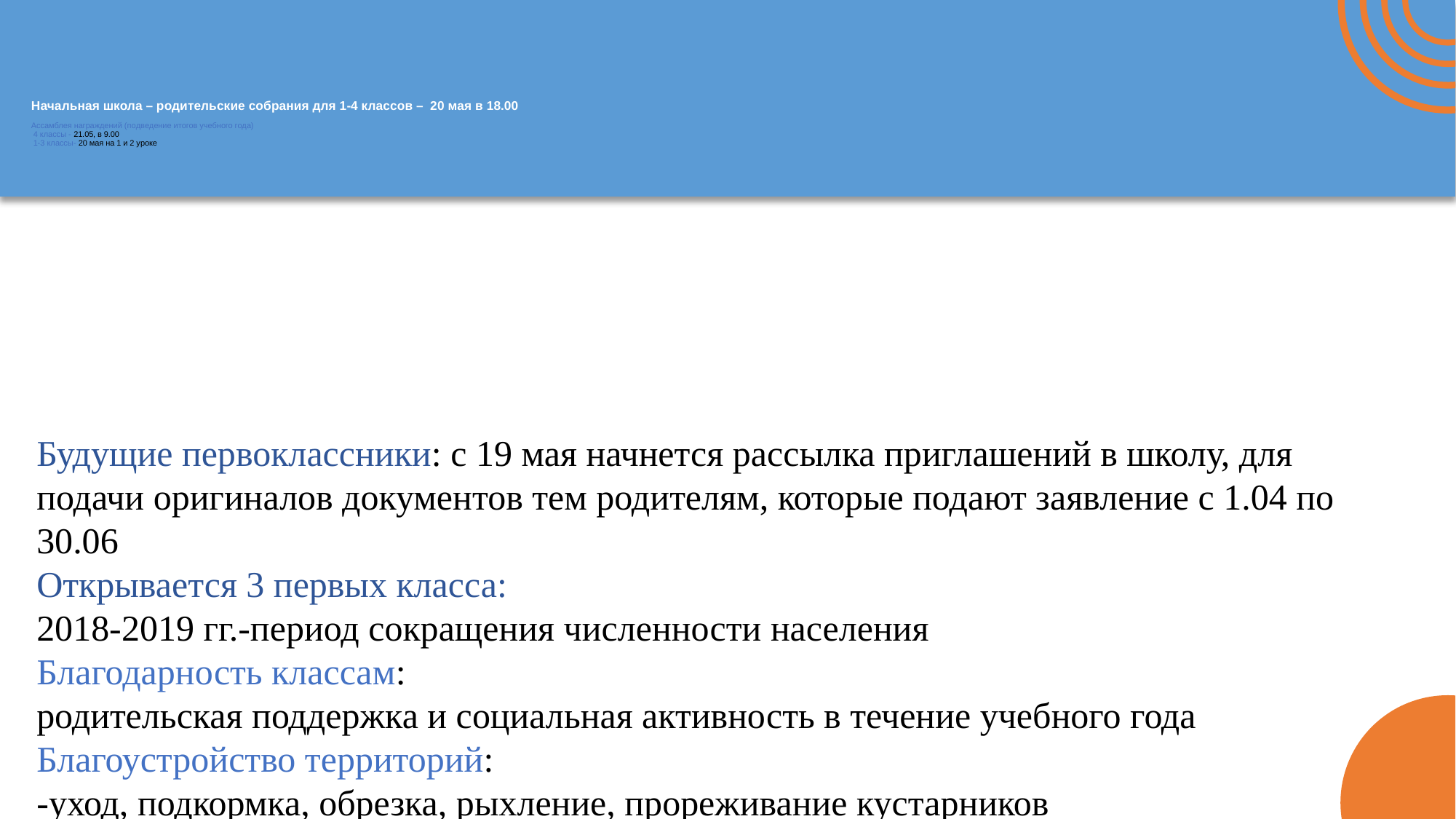

# Начальная школа – родительские собрания для 1-4 классов –  20 мая в 18.00 Ассамблея награждений (подведение итогов учебного года) 4 классы - 21.05, в 9.00 1-3 классы- 20 мая на 1 и 2 уроке
Будущие первоклассники: с 19 мая начнется рассылка приглашений в школу, для подачи оригиналов документов тем родителям, которые подают заявление с 1.04 по 30.06
Открывается 3 первых класса:
2018-2019 гг.-период сокращения численности населения
Благодарность классам:
родительская поддержка и социальная активность в течение учебного года
Благоустройство территорий:
-уход, подкормка, обрезка, рыхление, прореживание кустарников
-озеленение школьного двора- отличная акция